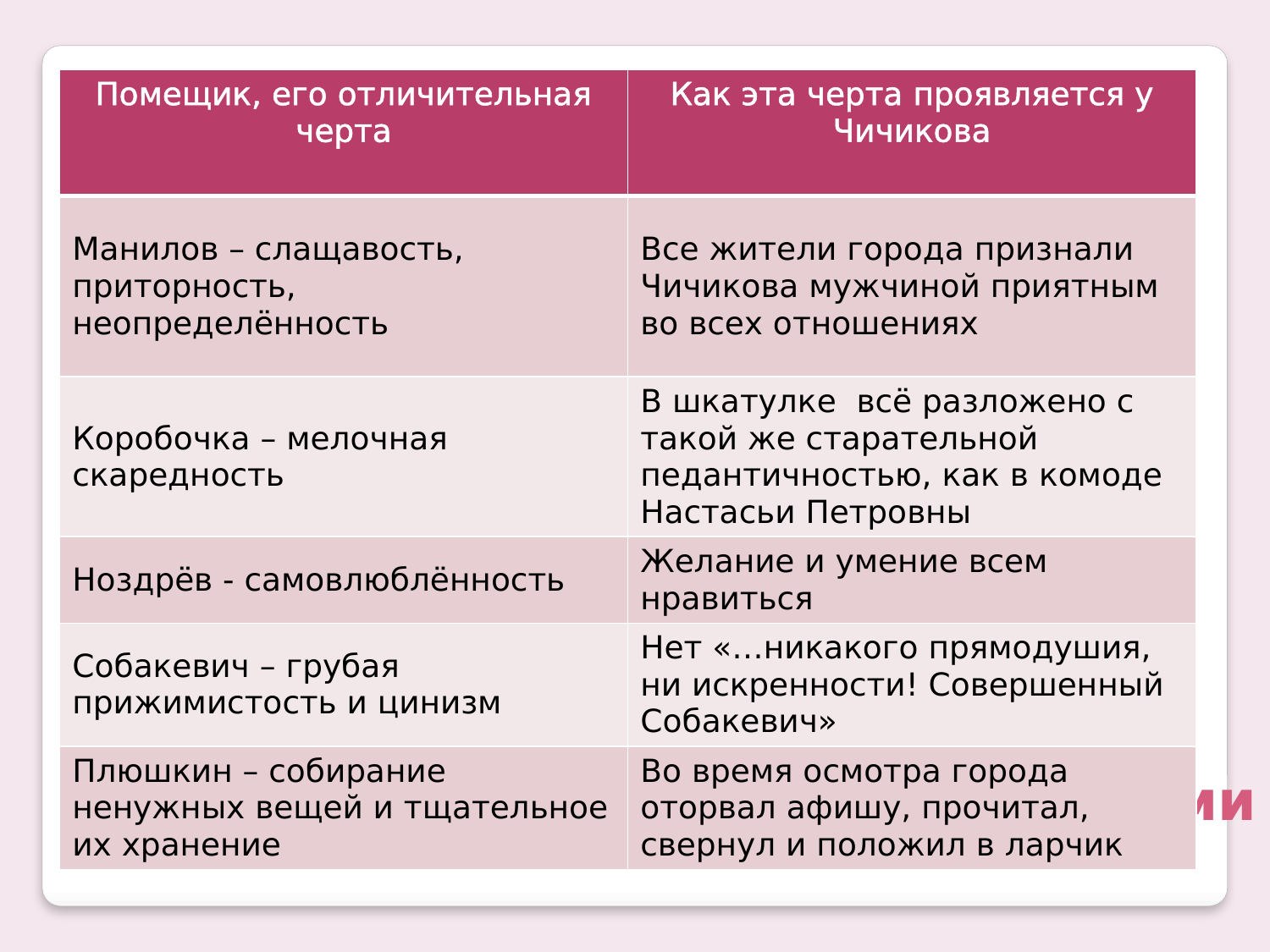

| Помещик, его отличительная черта | Как эта черта проявляется у Чичикова |
| --- | --- |
| Манилов – слащавость, приторность, неопределённость | Все жители города признали Чичикова мужчиной приятным во всех отношениях |
| Коробочка – мелочная скаредность | В шкатулке всё разложено с такой же старательной педантичностью, как в комоде Настасьи Петровны |
| Ноздрёв - самовлюблённость | Желание и умение всем нравиться |
| Собакевич – грубая прижимистость и цинизм | Нет «…никакого прямодушия, ни искренности! Совершенный Собакевич» |
| Плюшкин – собирание ненужных вещей и тщательное их хранение | Во время осмотра города оторвал афишу, прочитал, свернул и положил в ларчик |
Сходство Чичикова с помещиками